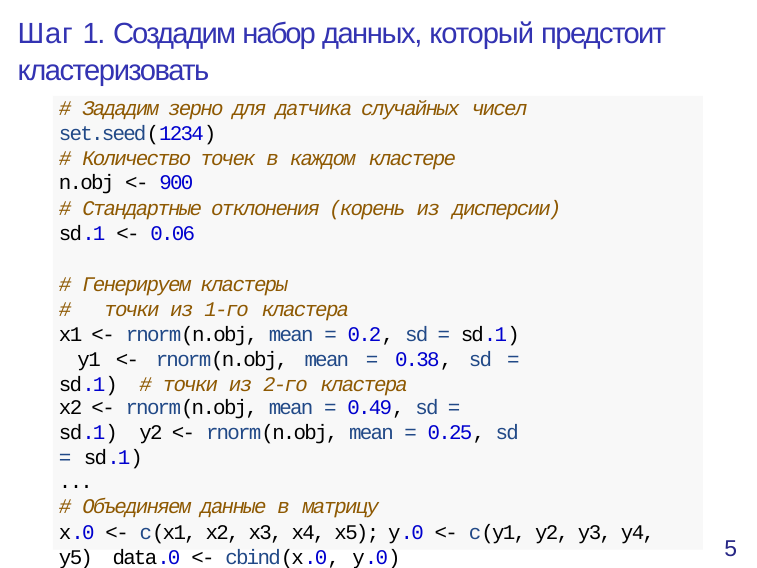

# Шаг 1. Создадим набор данных, который предстоит  кластеризовать
# Зададим зерно для датчика случайных чисел
set.seed(1234)
# Количество точек в каждом кластере
n.obj <- 900
# Стандартные отклонения (корень из дисперсии)
sd.1 <- 0.06

# Генерируем кластеры
#   точки из 1-го кластера
x1 <- rnorm(n.obj, mean = 0.2, sd = sd.1)  y1 <- rnorm(n.obj, mean = 0.38, sd = sd.1)  # точки из 2-го кластера

x2 <- rnorm(n.obj, mean = 0.49, sd = sd.1)  y2 <- rnorm(n.obj, mean = 0.25, sd = sd.1)
...
# Объединяем данные в матрицу
x.0 <- c(x1, x2, x3, x4, x5); y.0 <- c(y1, y2, y3, y4, y5)  data.0 <- cbind(x.0, y.0)
5